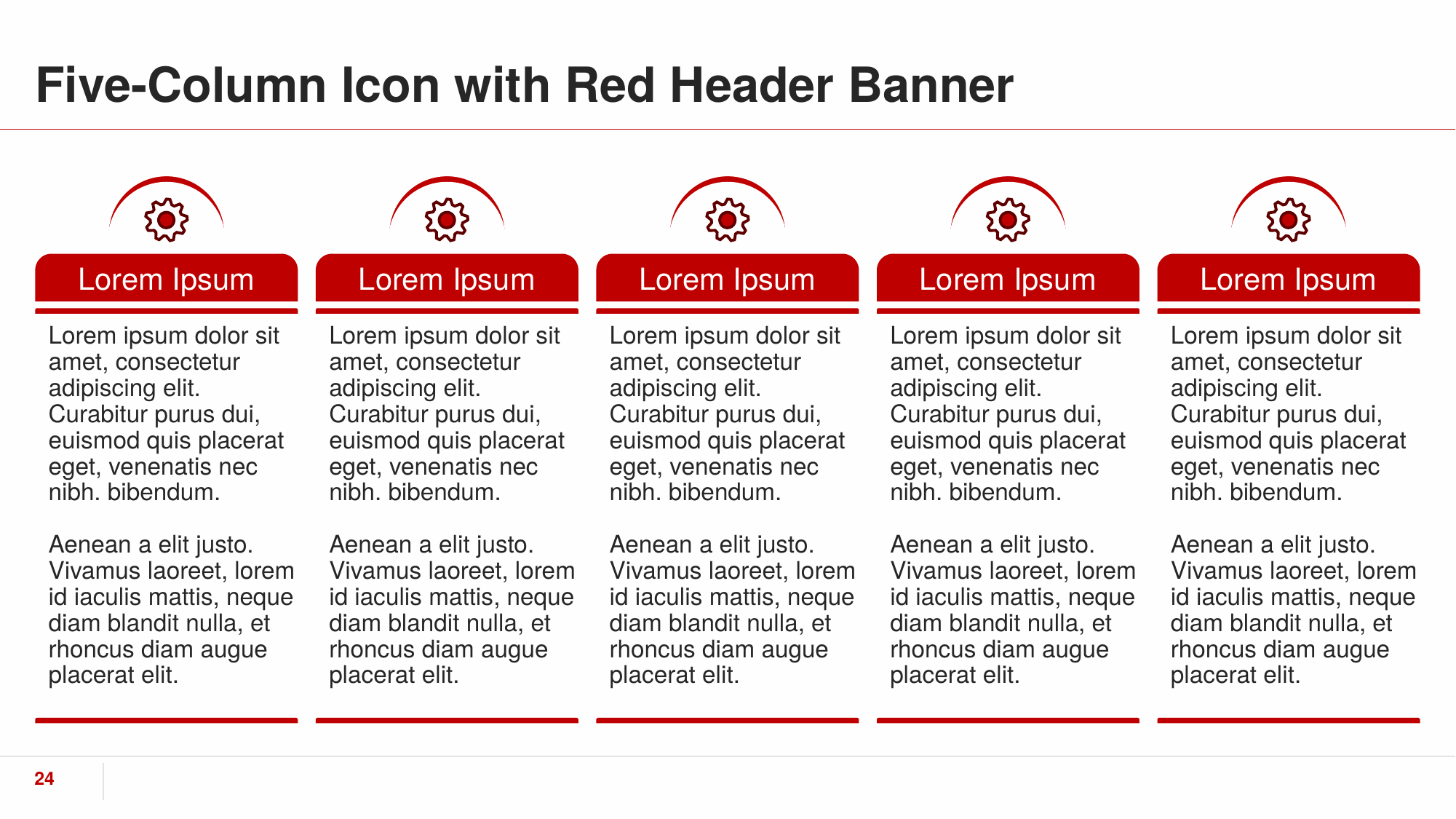

# Five-Column Icon with Red Header Banner

Lorem Ipsum
Lorem Ipsum
Lorem Ipsum
Lorem Ipsum
Lorem Ipsum

Lorem ipsum dolor sit amet, consectetur adipiscing elit. Curabitur purus dui, euismod quis placerat eget, venenatis nec nibh. bibendum.
Aenean a elit justo. Vivamus laoreet, lorem id iaculis mattis, neque diam blandit nulla, et rhoncus diam augue placerat elit.
Lorem ipsum dolor sit amet, consectetur adipiscing elit. Curabitur purus dui, euismod quis placerat eget, venenatis nec nibh. bibendum.
Aenean a elit justo. Vivamus laoreet, lorem id iaculis mattis, neque diam blandit nulla, et rhoncus diam augue placerat elit.
Lorem ipsum dolor sit amet, consectetur adipiscing elit. Curabitur purus dui, euismod quis placerat eget, venenatis nec nibh. bibendum.
Aenean a elit justo. Vivamus laoreet, lorem id iaculis mattis, neque diam blandit nulla, et rhoncus diam augue placerat elit.
Lorem ipsum dolor sit amet, consectetur adipiscing elit. Curabitur purus dui, euismod quis placerat eget, venenatis nec nibh. bibendum.
Aenean a elit justo. Vivamus laoreet, lorem id iaculis mattis, neque diam blandit nulla, et rhoncus diam augue placerat elit.
Lorem ipsum dolor sit amet, consectetur adipiscing elit. Curabitur purus dui, euismod quis placerat eget, venenatis nec nibh. bibendum.
Aenean a elit justo. Vivamus laoreet, lorem id iaculis mattis, neque diam blandit nulla, et rhoncus diam augue placerat elit.

24